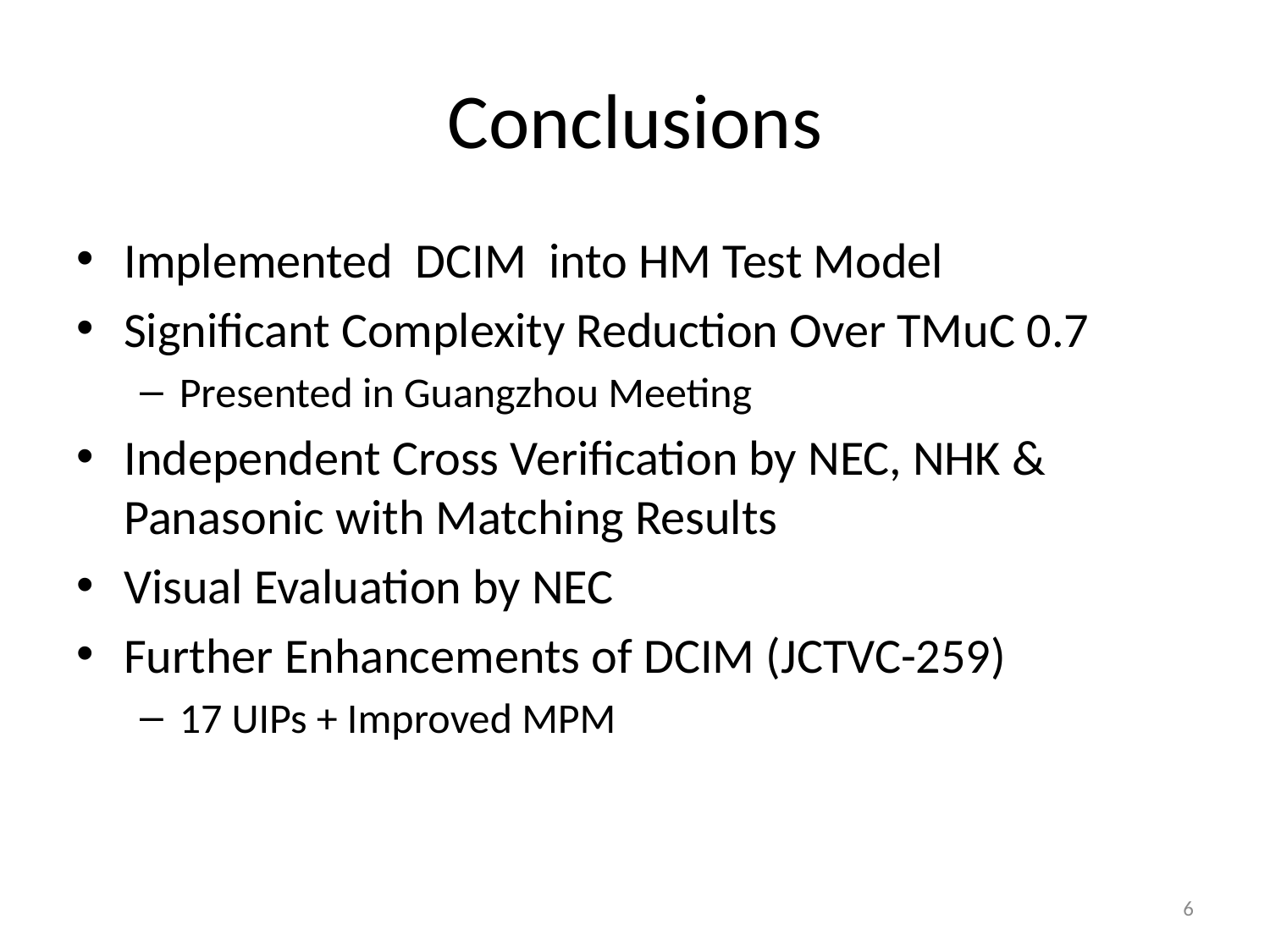

# Conclusions
Implemented  DCIM  into HM Test Model
Significant Complexity Reduction Over TMuC 0.7
Presented in Guangzhou Meeting
Independent Cross Verification by NEC, NHK & Panasonic with Matching Results
Visual Evaluation by NEC
Further Enhancements of DCIM (JCTVC-259)
17 UIPs + Improved MPM
6